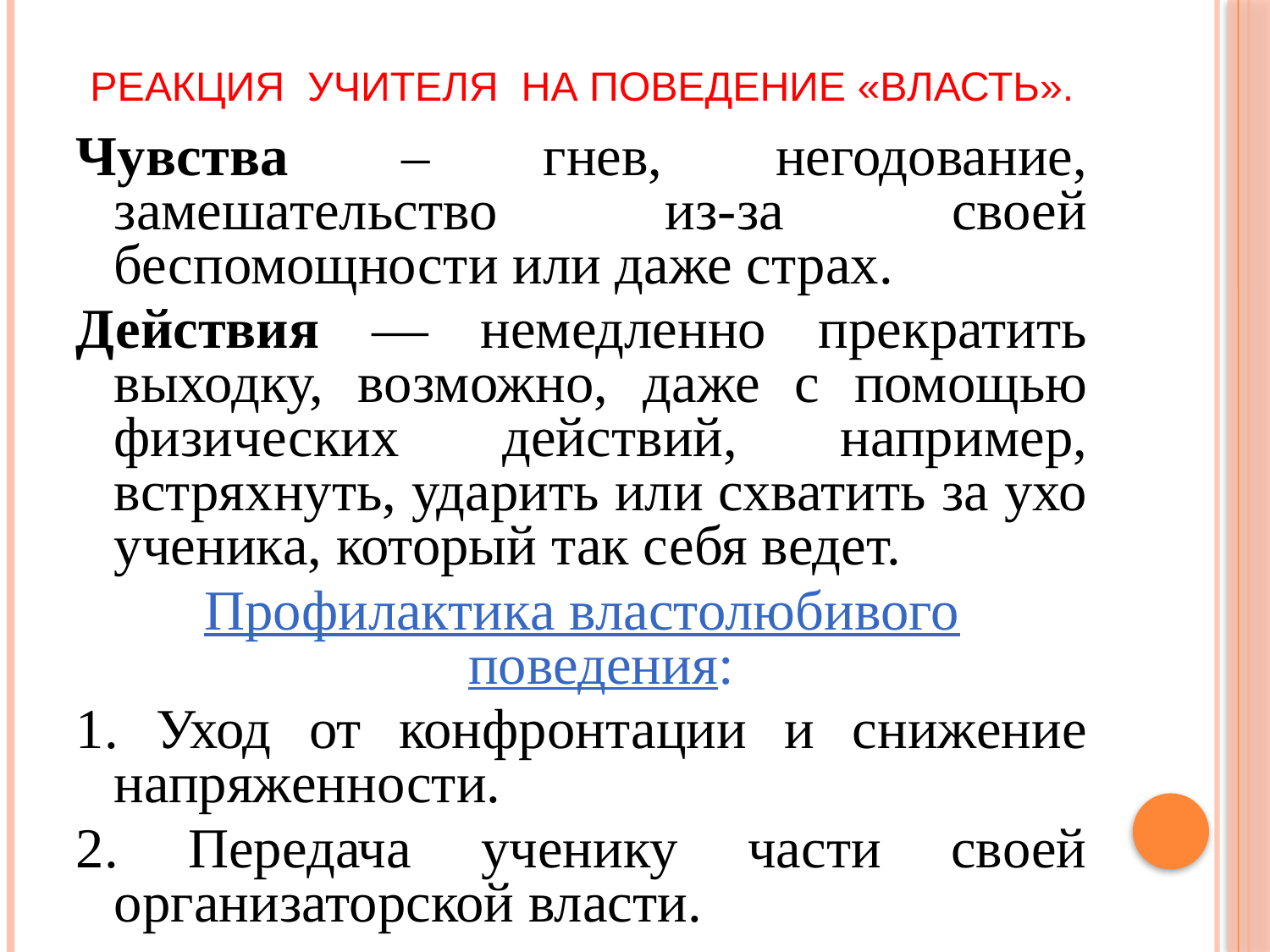

# Реакция  учителя  на поведение «власть».
Чувства – гнев, негодование, замешательство из-за своей беспомощности или даже страх.
Действия — немедленно прекратить выходку, возможно, даже с помощью физических действий, например, встряхнуть, ударить или схватить за ухо ученика, который так себя ведет.
Профилактика властолюбивого поведения:
1. Уход от конфронтации и снижение напряженности.
2. Передача ученику части своей организаторской власти.